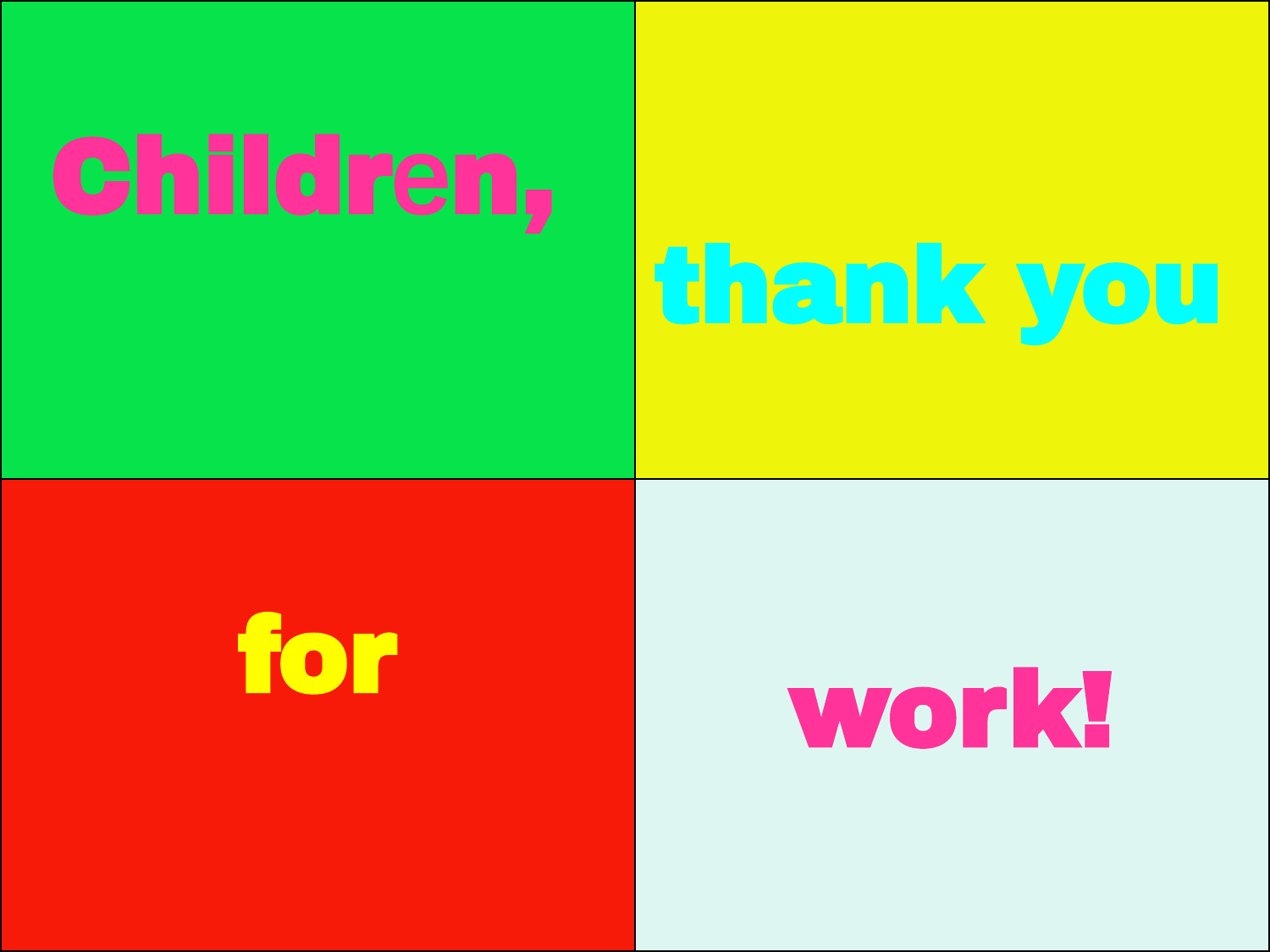

| Childrеn, | thank you |
| --- | --- |
| for | work! |
#